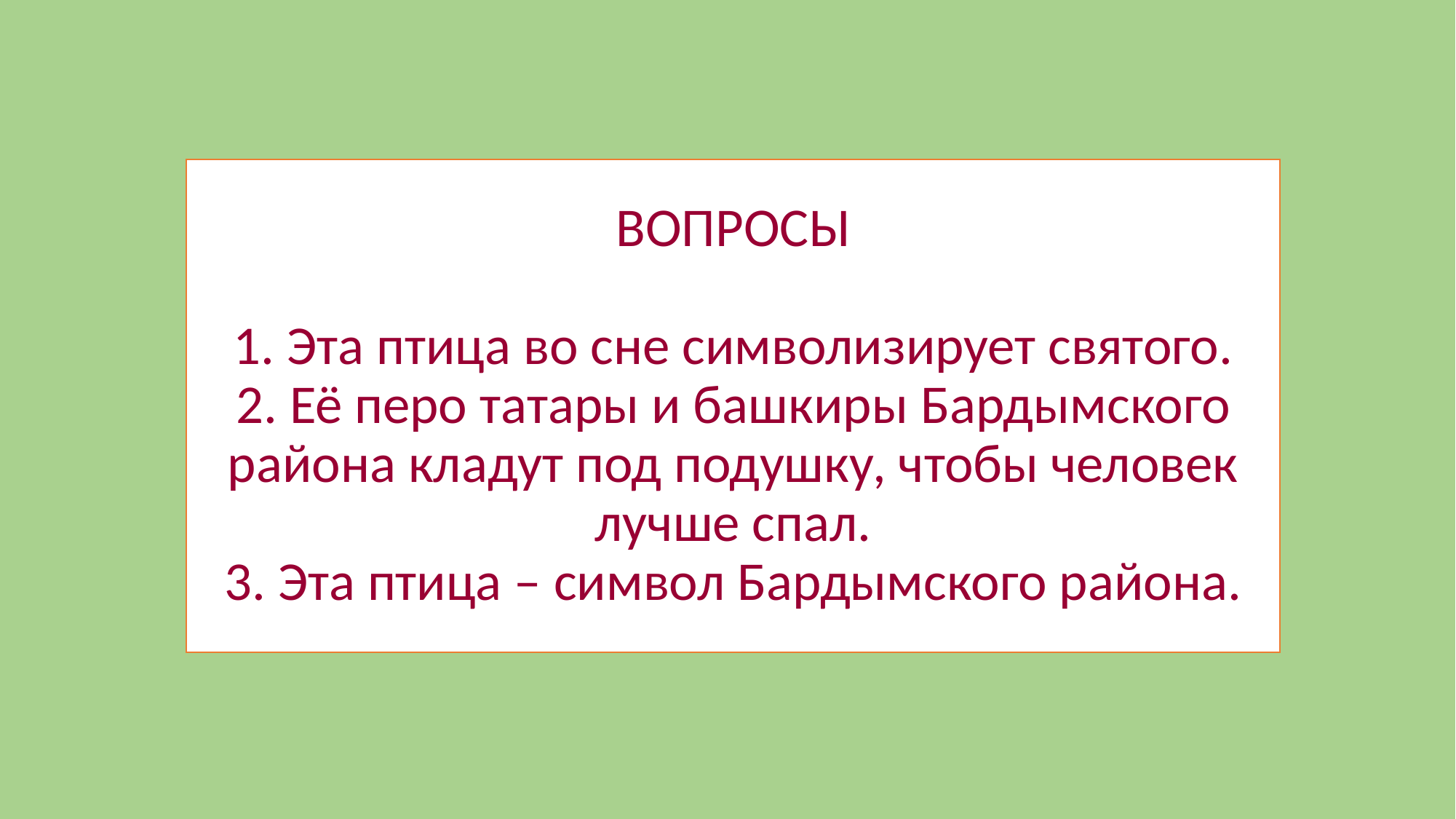

# ВОПРОСЫ 1. Эта птица во сне символизирует святого. 2. Её перо татары и башкиры Бардымского района кладут под подушку, чтобы человек лучше спал. 3. Эта птица – символ Бардымского района.